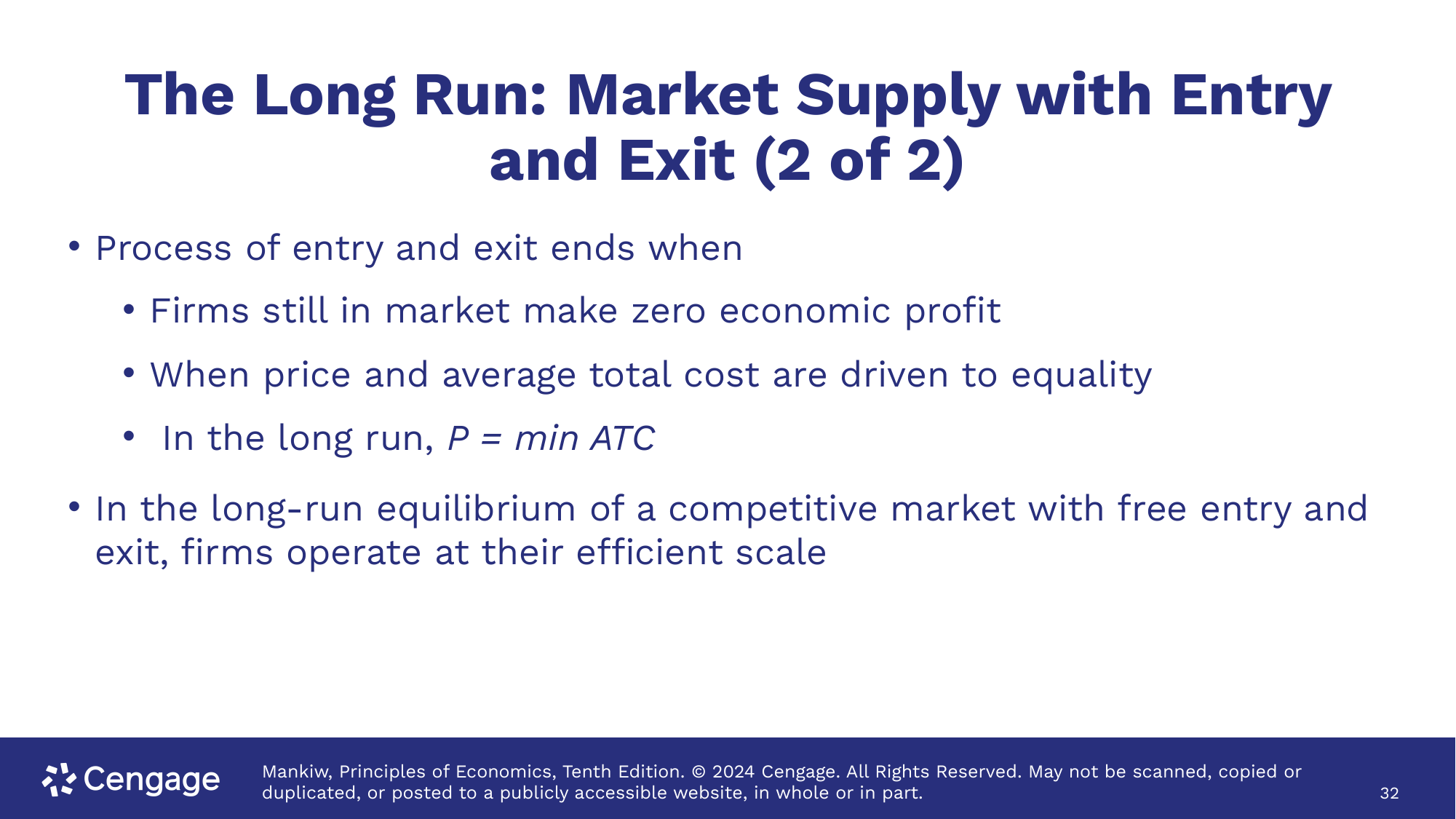

# The Long Run: Market Supply with Entry and Exit (2 of 2)
Process of entry and exit ends when
Firms still in market make zero economic profit
When price and average total cost are driven to equality
 In the long run, P = min ATC
In the long-run equilibrium of a competitive market with free entry and exit, firms operate at their efficient scale